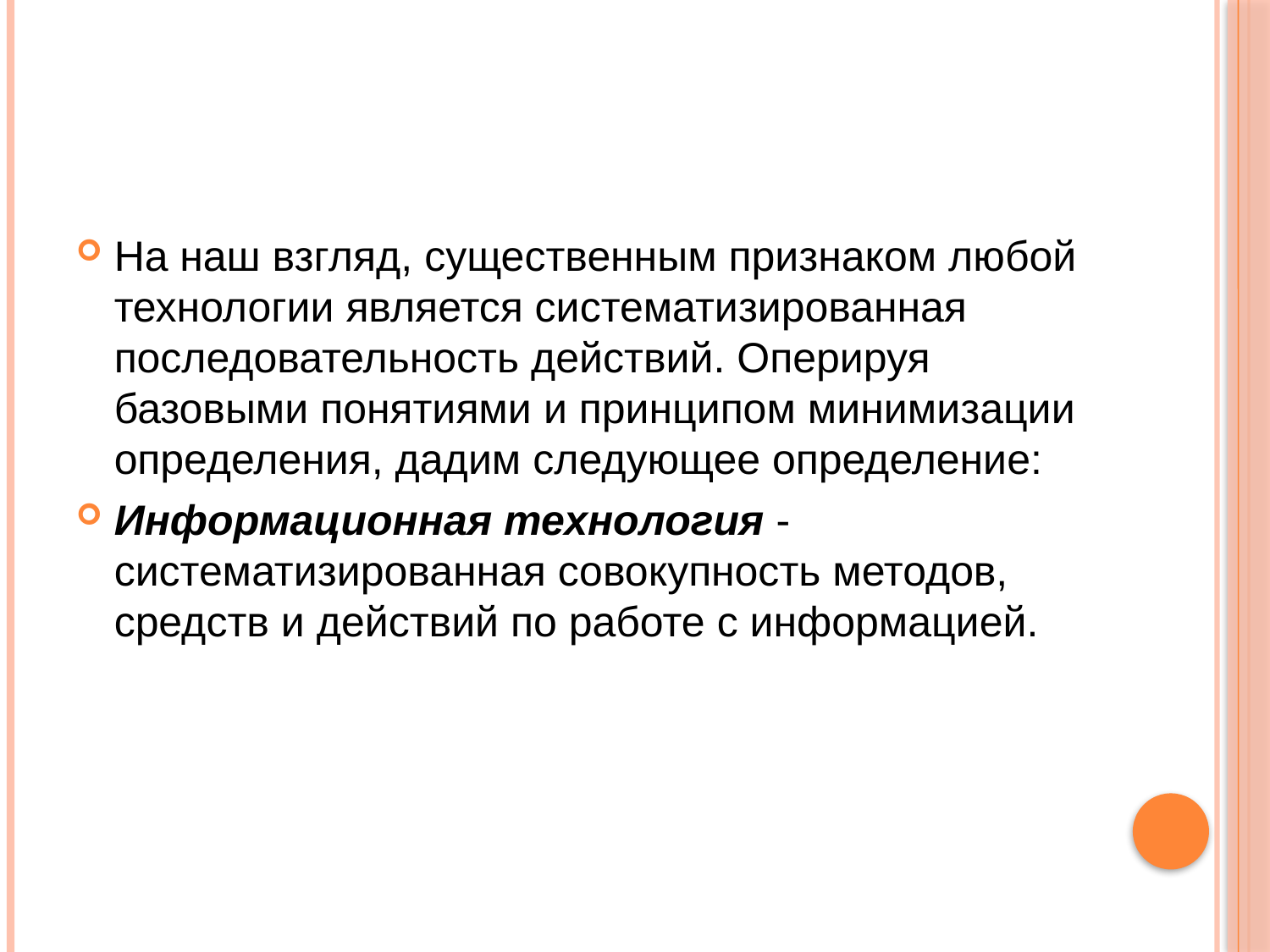

На наш взгляд, существенным признаком любой технологии является систематизированная последовательность действий. Оперируя базовыми понятиями и принципом минимизации определения, дадим следующее определение:
Информационная технология - систематизированная совокупность методов, средств и действий по работе с информацией.